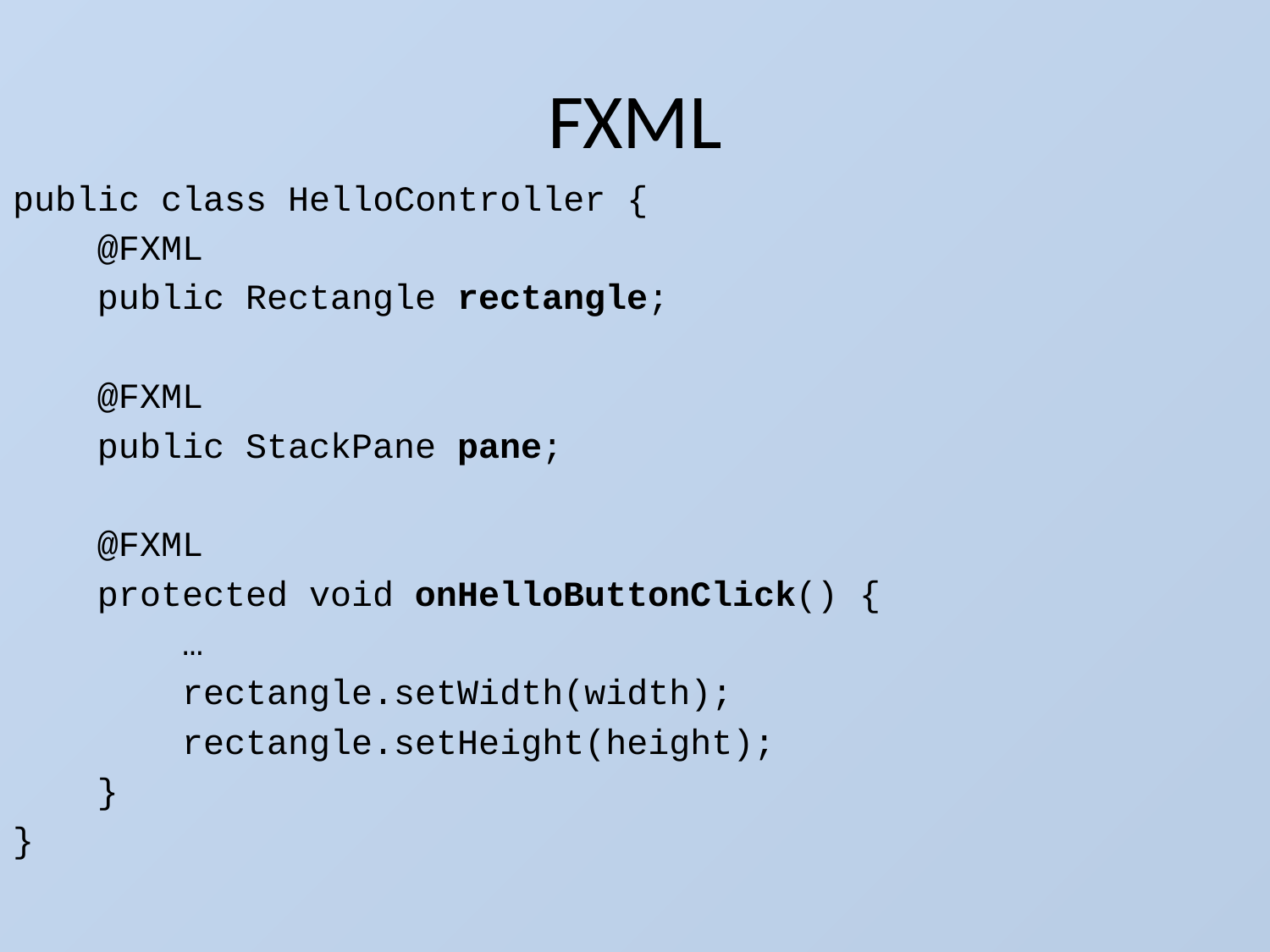

# FXML
public class HelloController {
    @FXML
    public Rectangle rectangle;

    @FXML
    public StackPane pane;

    @FXML
    protected void onHelloButtonClick() {
        …
        rectangle.setWidth(width);
        rectangle.setHeight(height);
    }
}